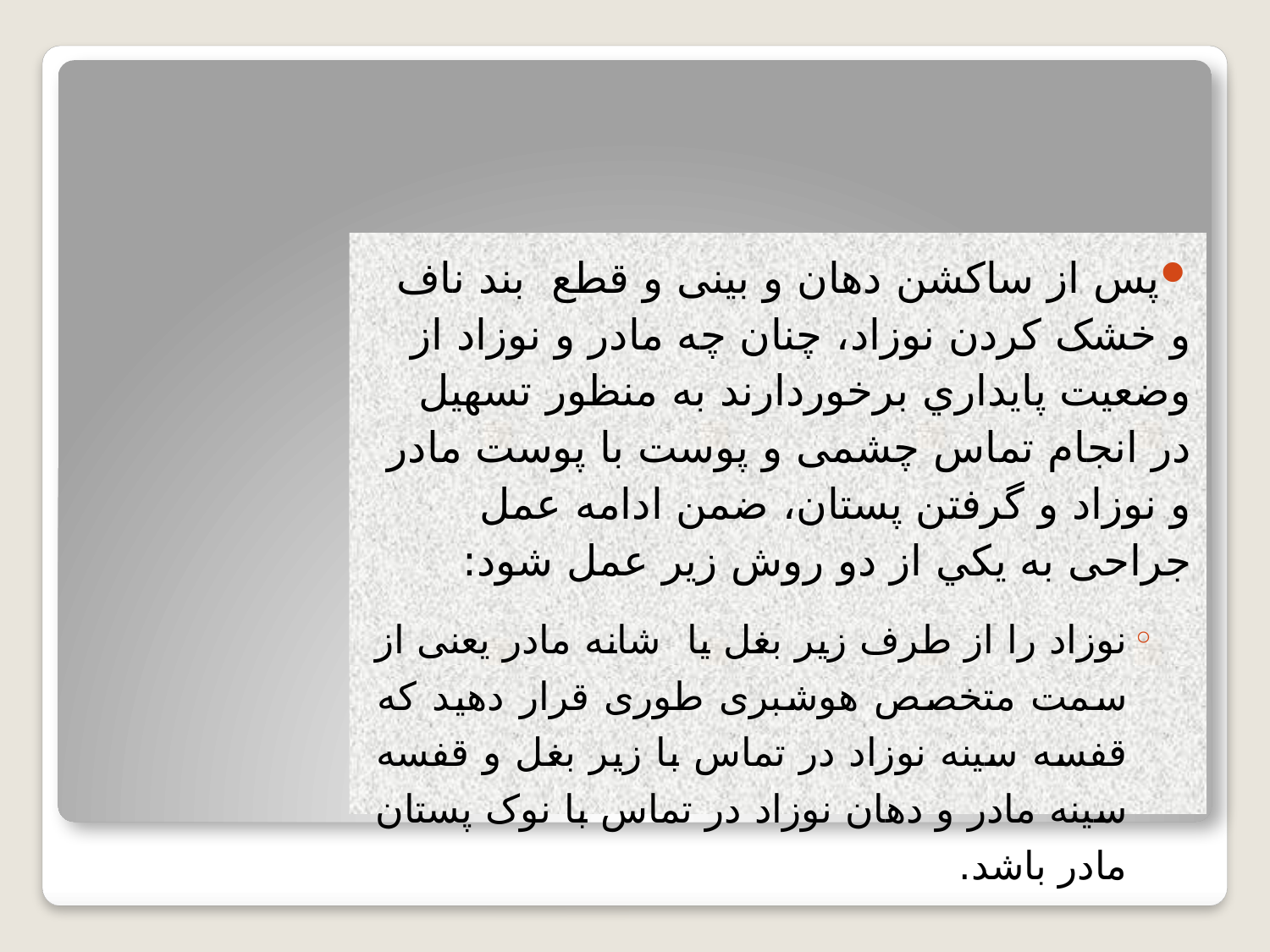

# وظیفه تیم پزشکی در ساعت اول تولد (سزارین با بی حسی ناحیه ای اسپاينال يا اپي دورال)
پس از ساکشن دهان و بينی و قطع  بند ناف و خشک کردن نوزاد، چنان چه مادر و نوزاد از وضعيت پايداري برخوردارند به منظور تسهيل در انجام تماس چشمی و پوست با پوست مادر و نوزاد و گرفتن پستان، ضمن ادامه عمل جراحی به يكي از دو روش زير عمل شود:
نوزاد را از طرف زير بغل يا  شانه مادر یعنی از سمت متخصص هوشبری طوری قرار دهید که قفسه سینه نوزاد در تماس با زير بغل و قفسه سینه مادر و دهان نوزاد در تماس با نوک پستان مادر باشد.